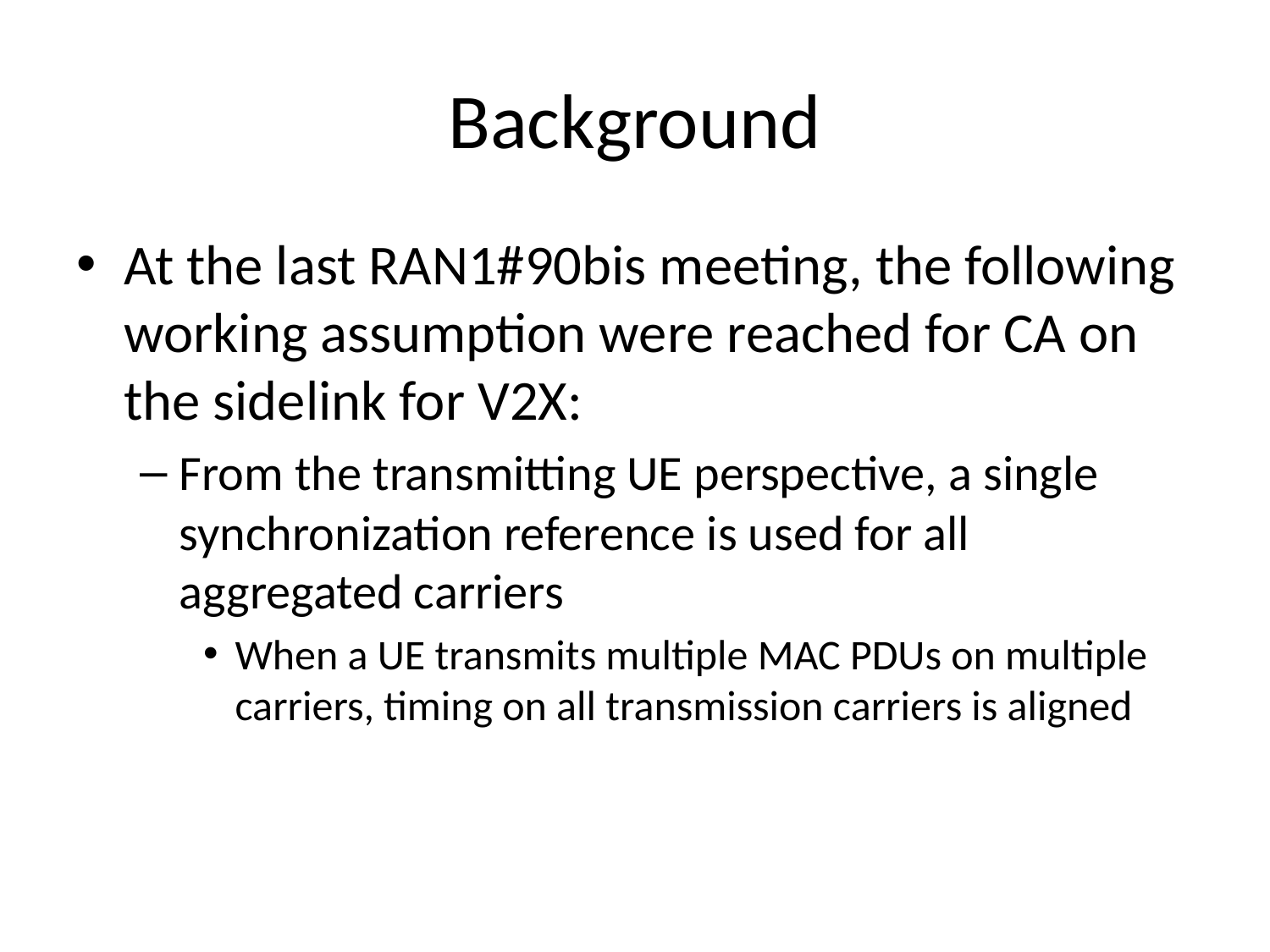

# Background
At the last RAN1#90bis meeting, the following working assumption were reached for CA on the sidelink for V2X:
From the transmitting UE perspective, a single synchronization reference is used for all aggregated carriers
When a UE transmits multiple MAC PDUs on multiple carriers, timing on all transmission carriers is aligned